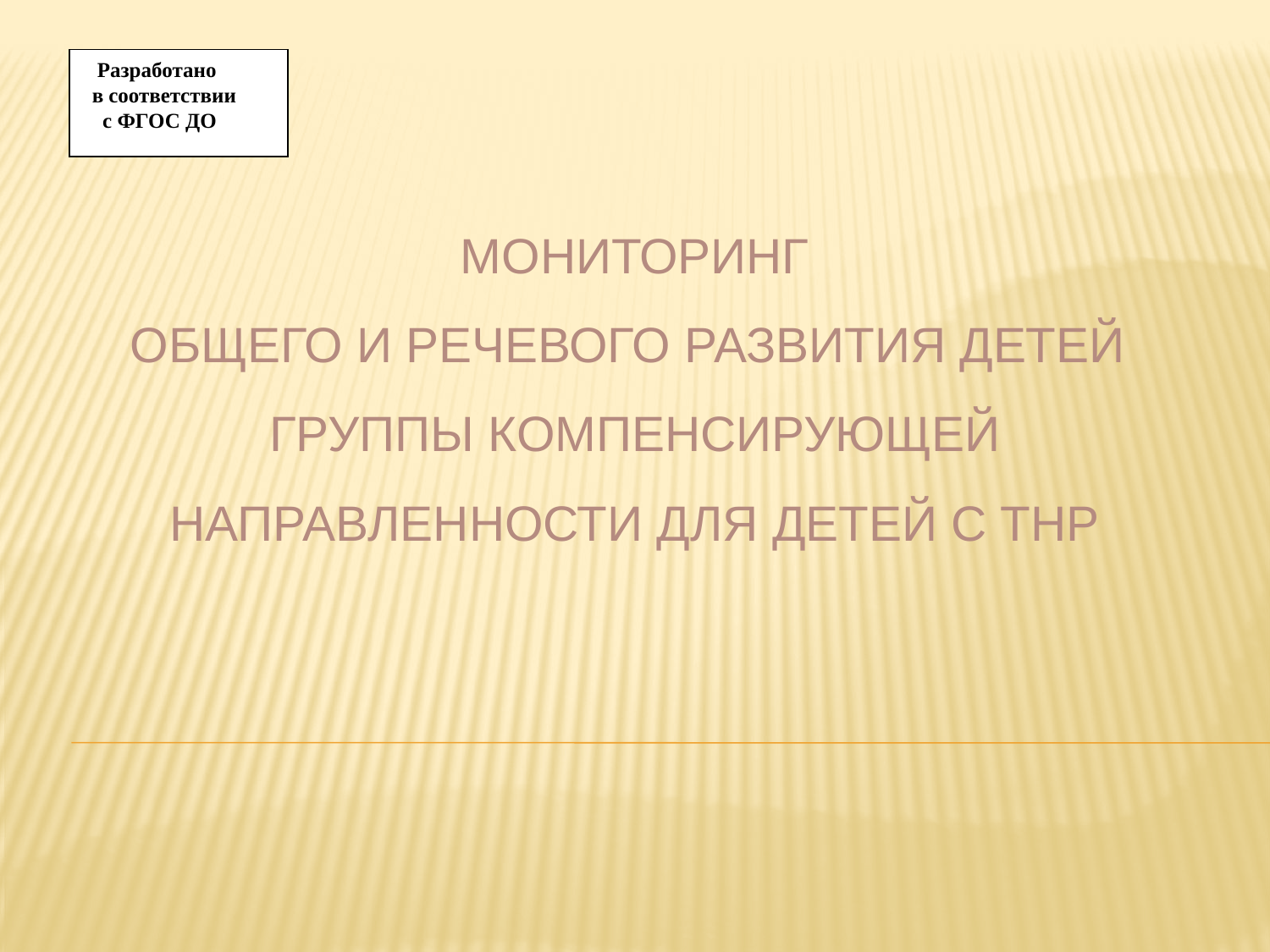

Разработано
               в соответствии
                 с ФГОС ДО
# МОНИТОРИНГ ОБЩЕГО И РЕЧЕВОГО РАЗВИТИЯ ДЕТЕЙ ГРУППЫ КОмпенсирующей НАПРАВЛЕННОСтИ для детей с ТНР